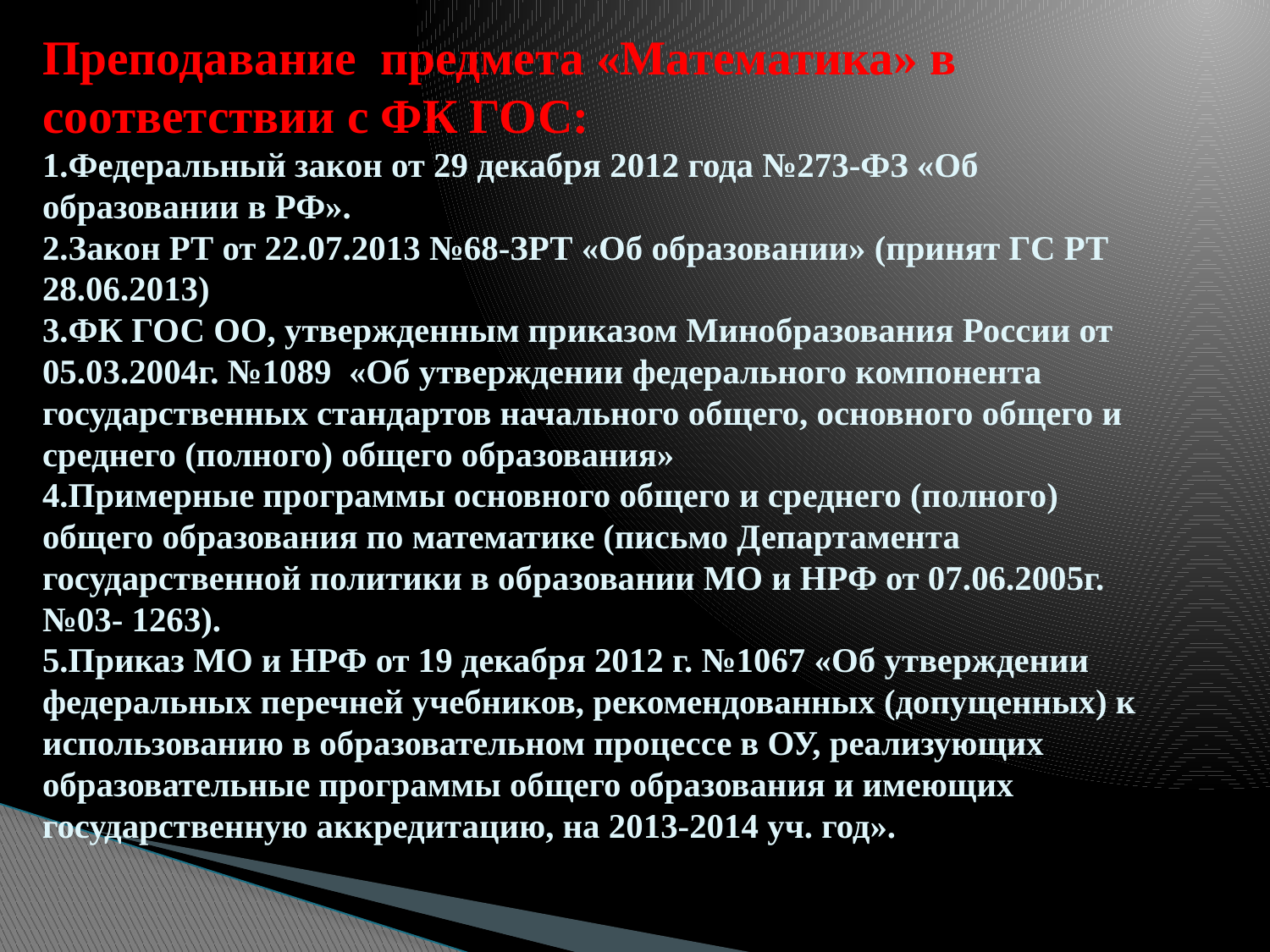

# Преподавание  предмета «Математика» в соответствии с ФК ГОС: 1.Федеральный закон от 29 декабря 2012 года №273-ФЗ «Об образовании в РФ». 2.Закон РТ от 22.07.2013 №68-ЗРТ «Об образовании» (принят ГС РТ 28.06.2013) 3.ФК ГОС ОО, утвержденным приказом Минобразования России от 05.03.2004г. №1089  «Об утверждении федерального компонента государственных стандартов начального общего, основного общего и среднего (полного) общего образования» 4.Примерные программы основного общего и среднего (полного) общего образования по математике (письмо Департамента государственной политики в образовании МО и НРФ от 07.06.2005г. №03- 1263). 5.Приказ МО и НРФ от 19 декабря 2012 г. №1067 «Об утверждении федеральных перечней учебников, рекомендованных (допущенных) к использованию в образовательном процессе в ОУ, реализующих образовательные программы общего образования и имеющих государственную аккредитацию, на 2013-2014 уч. год».